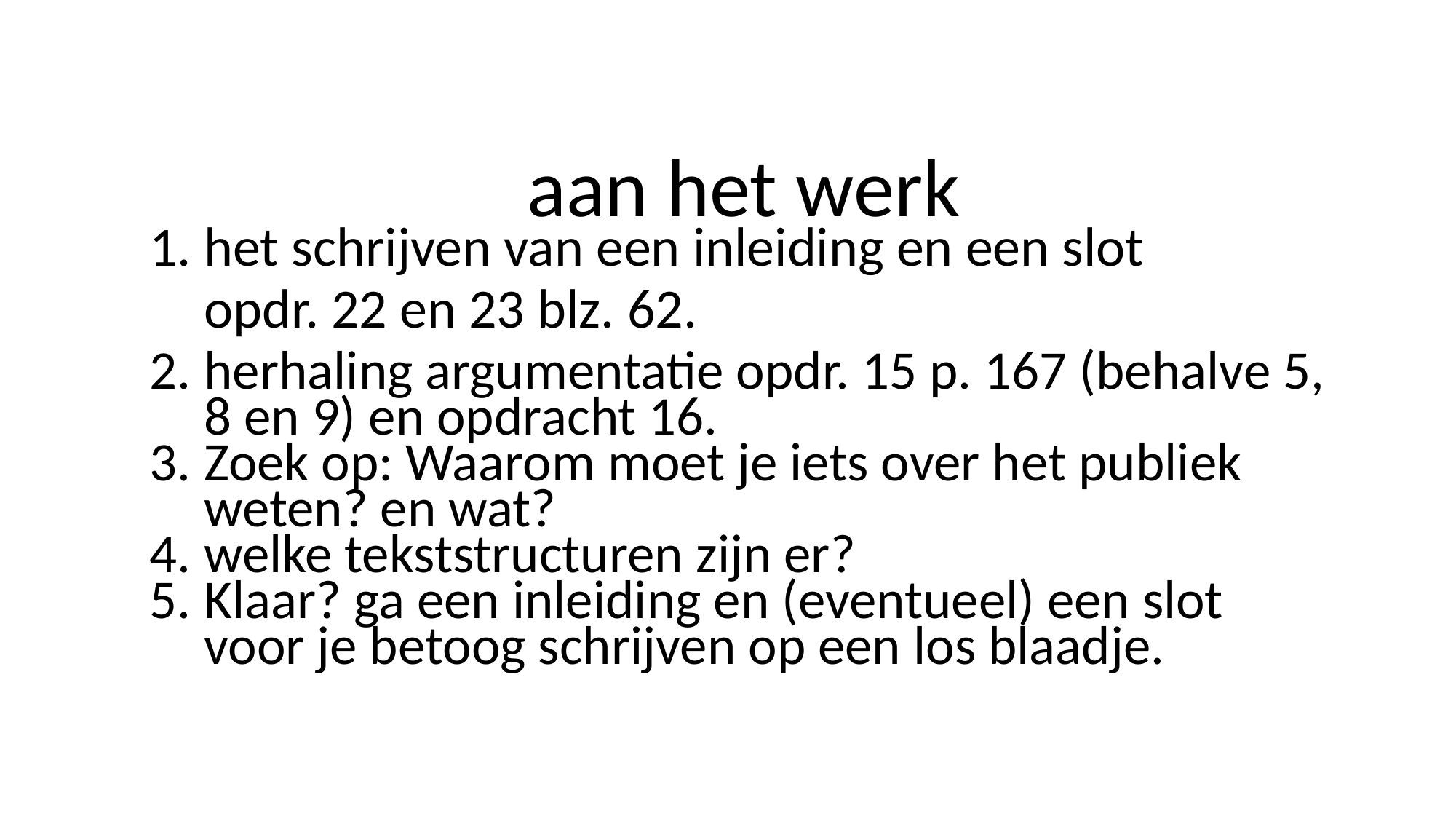

# aan het werk
het schrijven van een inleiding en een slot
opdr. 22 en 23 blz. 62.
herhaling argumentatie opdr. 15 p. 167 (behalve 5, 8 en 9) en opdracht 16.
Zoek op: Waarom moet je iets over het publiek weten? en wat?
welke tekststructuren zijn er?
Klaar? ga een inleiding en (eventueel) een slot voor je betoog schrijven op een los blaadje.